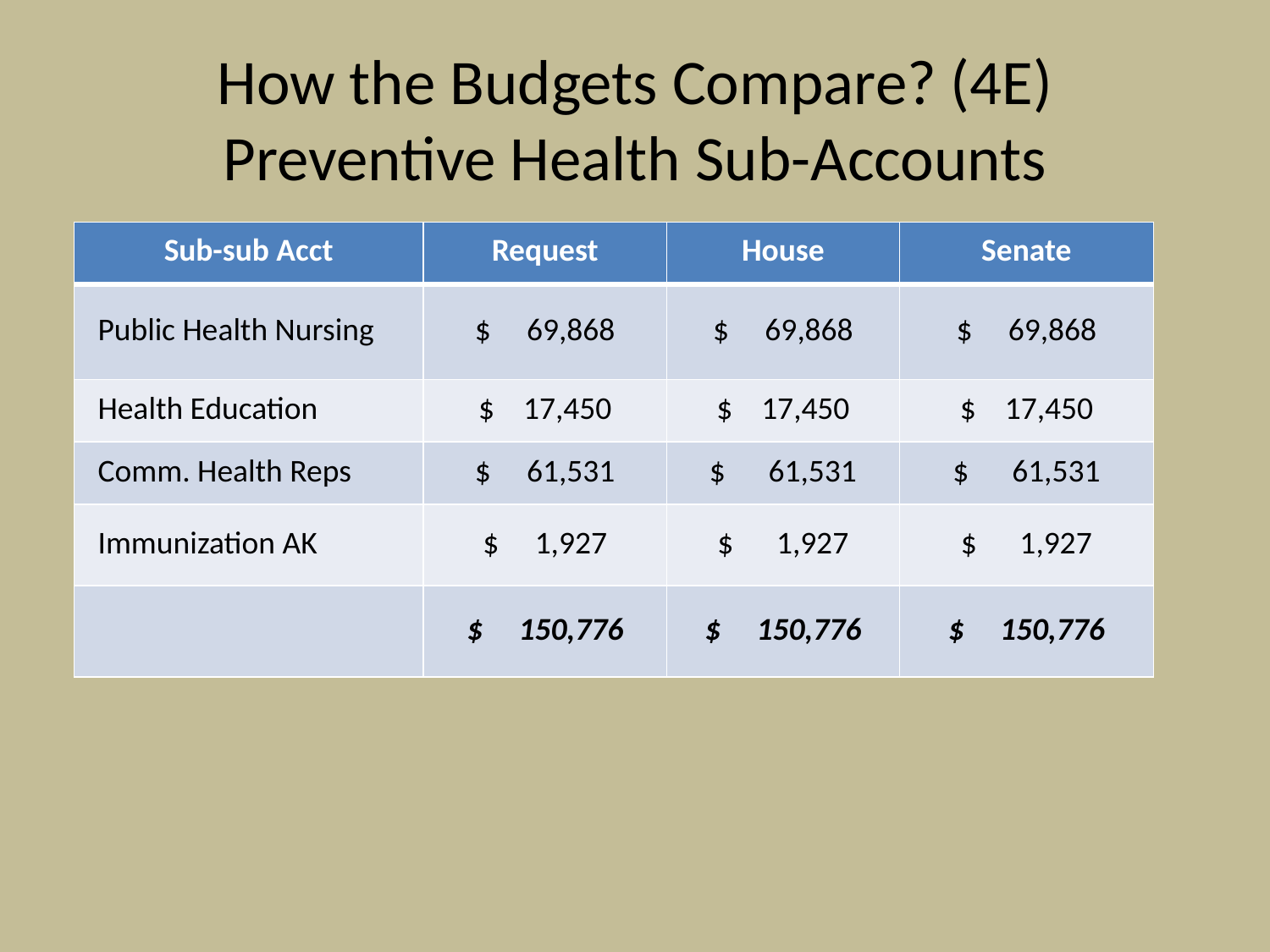

# How the Budgets Compare? (4E) Preventive Health Sub-Accounts
| Sub-sub Acct | Request | House | Senate |
| --- | --- | --- | --- |
| Public Health Nursing | $ 69,868 | $ 69,868 | $ 69,868 |
| Health Education | $ 17,450 | $ 17,450 | $ 17,450 |
| Comm. Health Reps | $ 61,531 | $ 61,531 | $ 61,531 |
| Immunization AK | $ 1,927 | $ 1,927 | $ 1,927 |
|  | $ 150,776 | $ 150,776 | $ 150,776 |